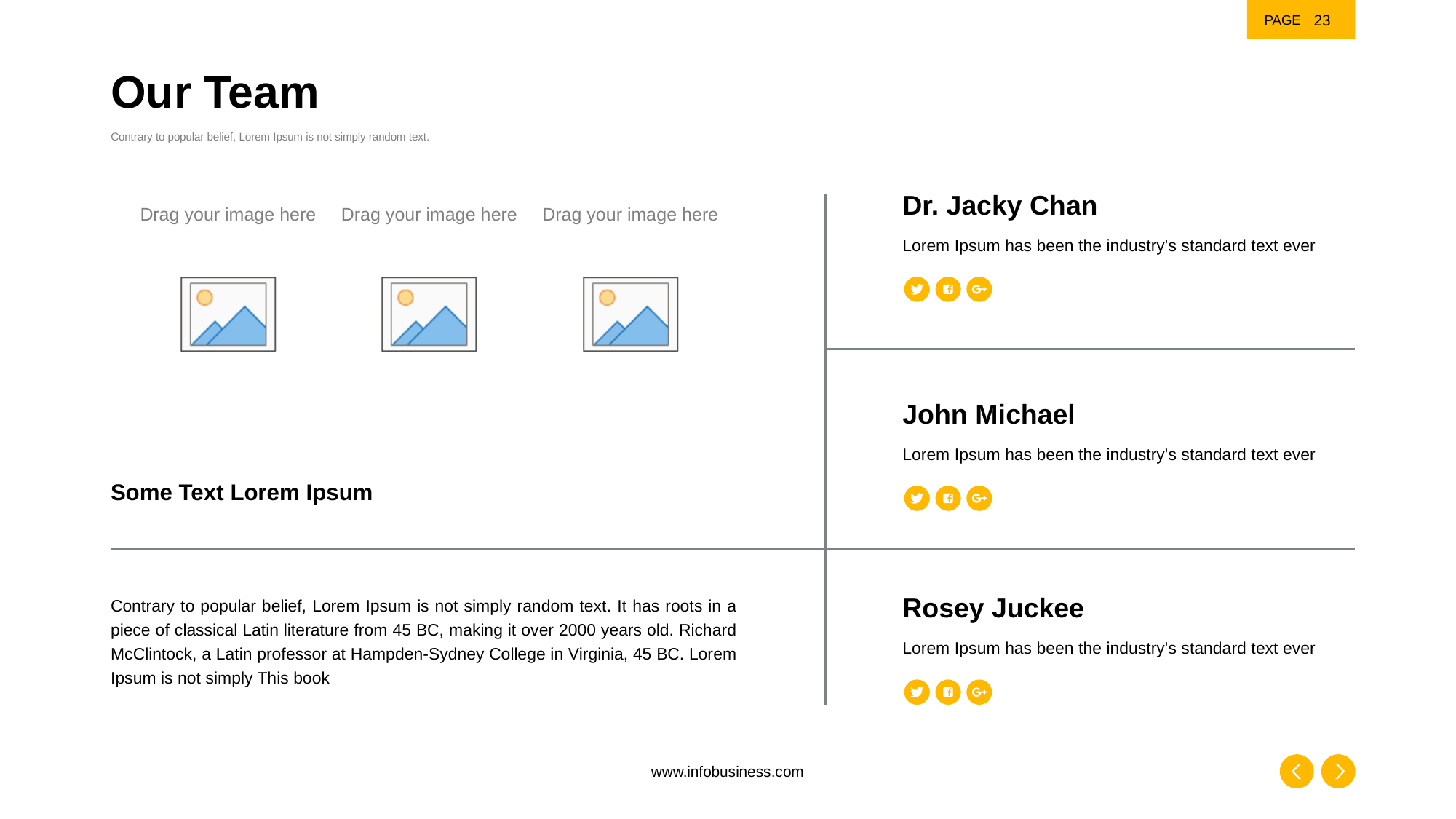

23
# Our Team
Contrary to popular belief, Lorem Ipsum is not simply random text.
Dr. Jacky Chan
Lorem Ipsum has been the industry's standard text ever

John Michael
Lorem Ipsum has been the industry's standard text ever

Some Text Lorem Ipsum
Contrary to popular belief, Lorem Ipsum is not simply random text. It has roots in a piece of classical Latin literature from 45 BC, making it over 2000 years old. Richard McClintock, a Latin professor at Hampden-Sydney College in Virginia, 45 BC. Lorem Ipsum is not simply This book
Rosey Juckee
Lorem Ipsum has been the industry's standard text ever

www.infobusiness.com